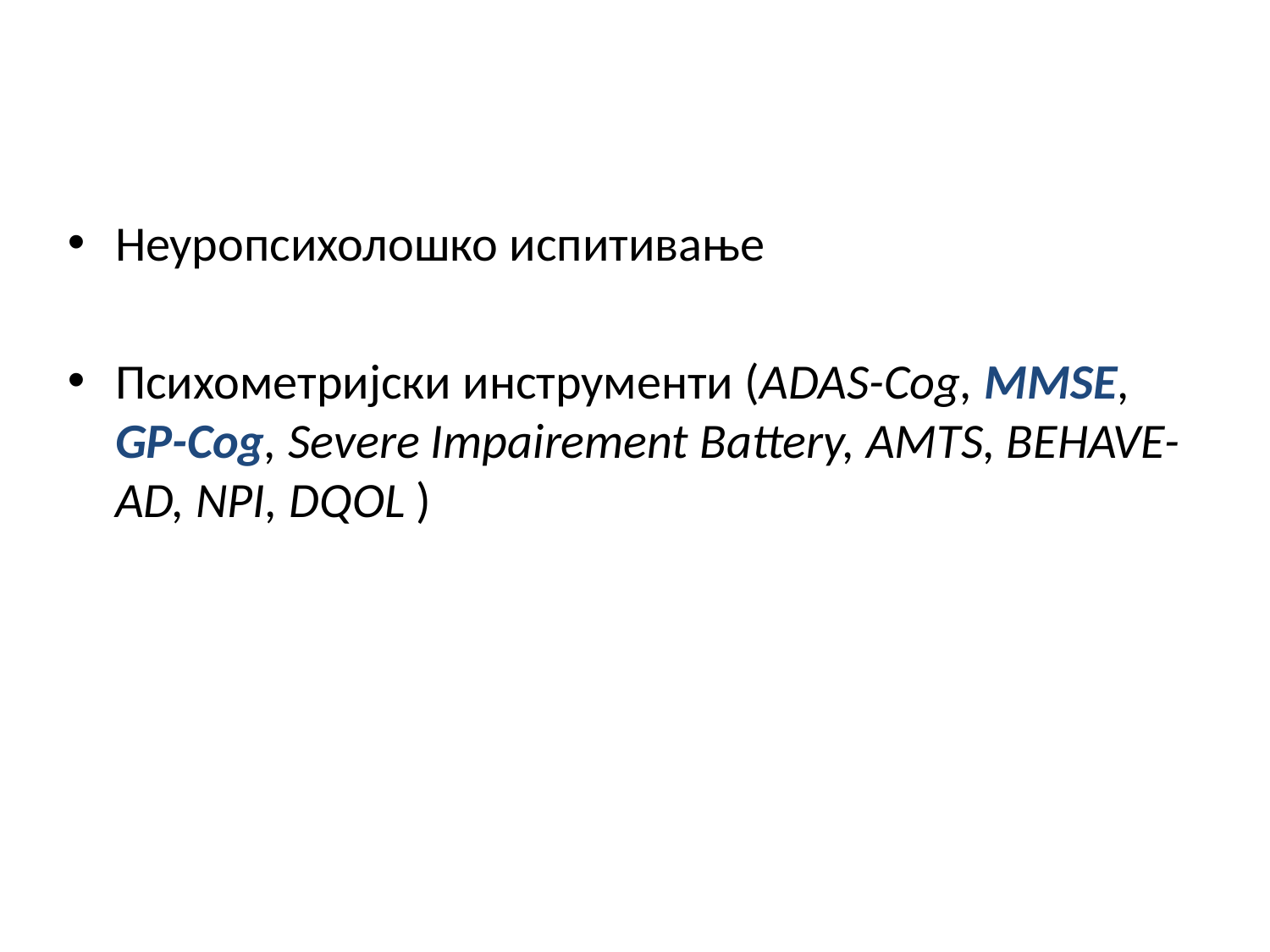

Неуропсихолошко испитивање

Психометријски инструменти (ADAS-Cog, MMSE, GP-Cog, Severe Impairement Battery, AMTS, BEHAVE-AD, NPI, DQOL )